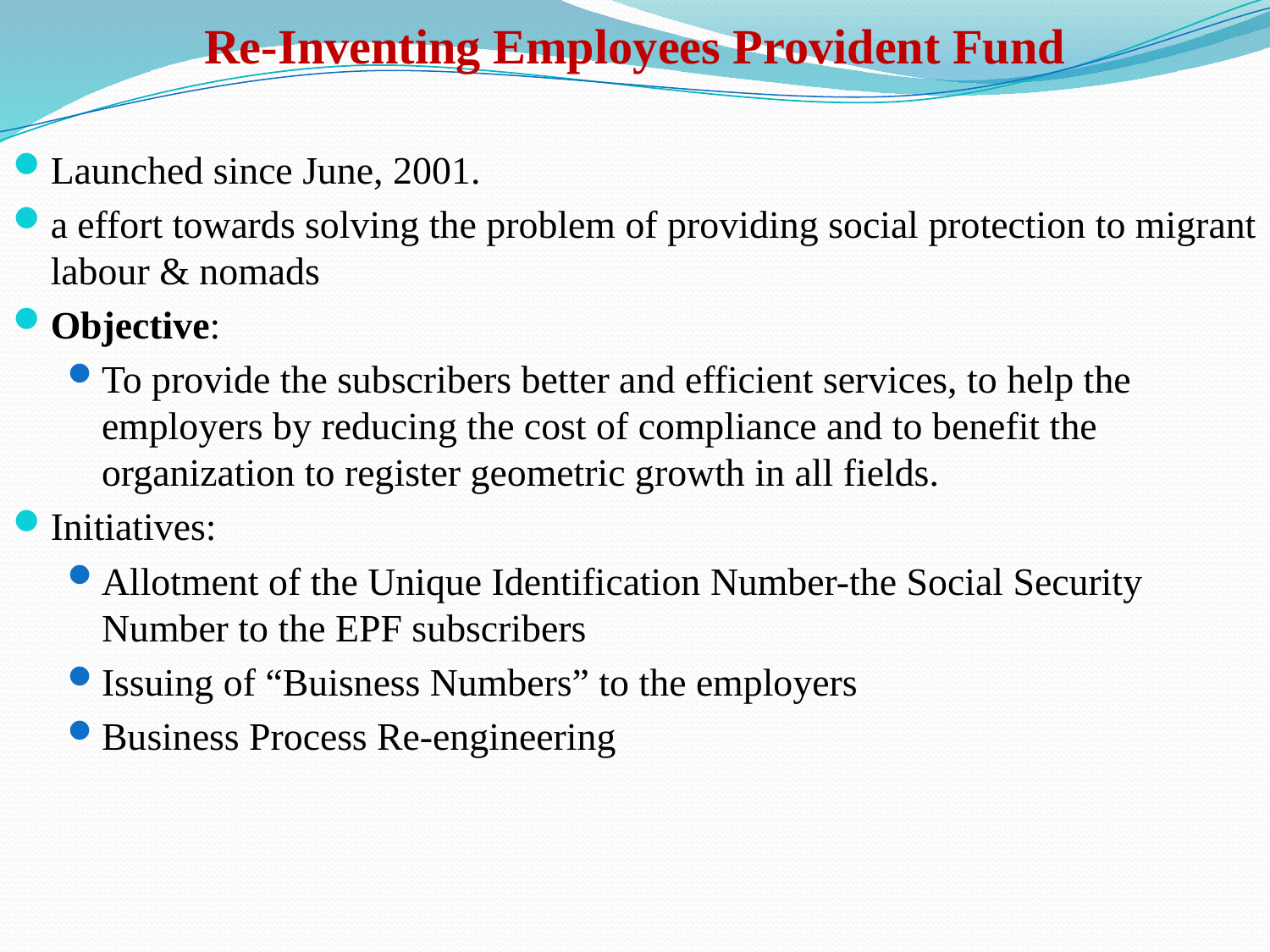

# Re-Inventing Employees Provident Fund

Launched since June, 2001.
a effort towards solving the problem of providing social protection to migrant labour & nomads
Objective:
To provide the subscribers better and efficient services, to help the employers by reducing the cost of compliance and to benefit the organization to register geometric growth in all fields.
Initiatives:
Allotment of the Unique Identification Number-the Social Security Number to the EPF subscribers
Issuing of “Buisness Numbers” to the employers
Business Process Re-engineering